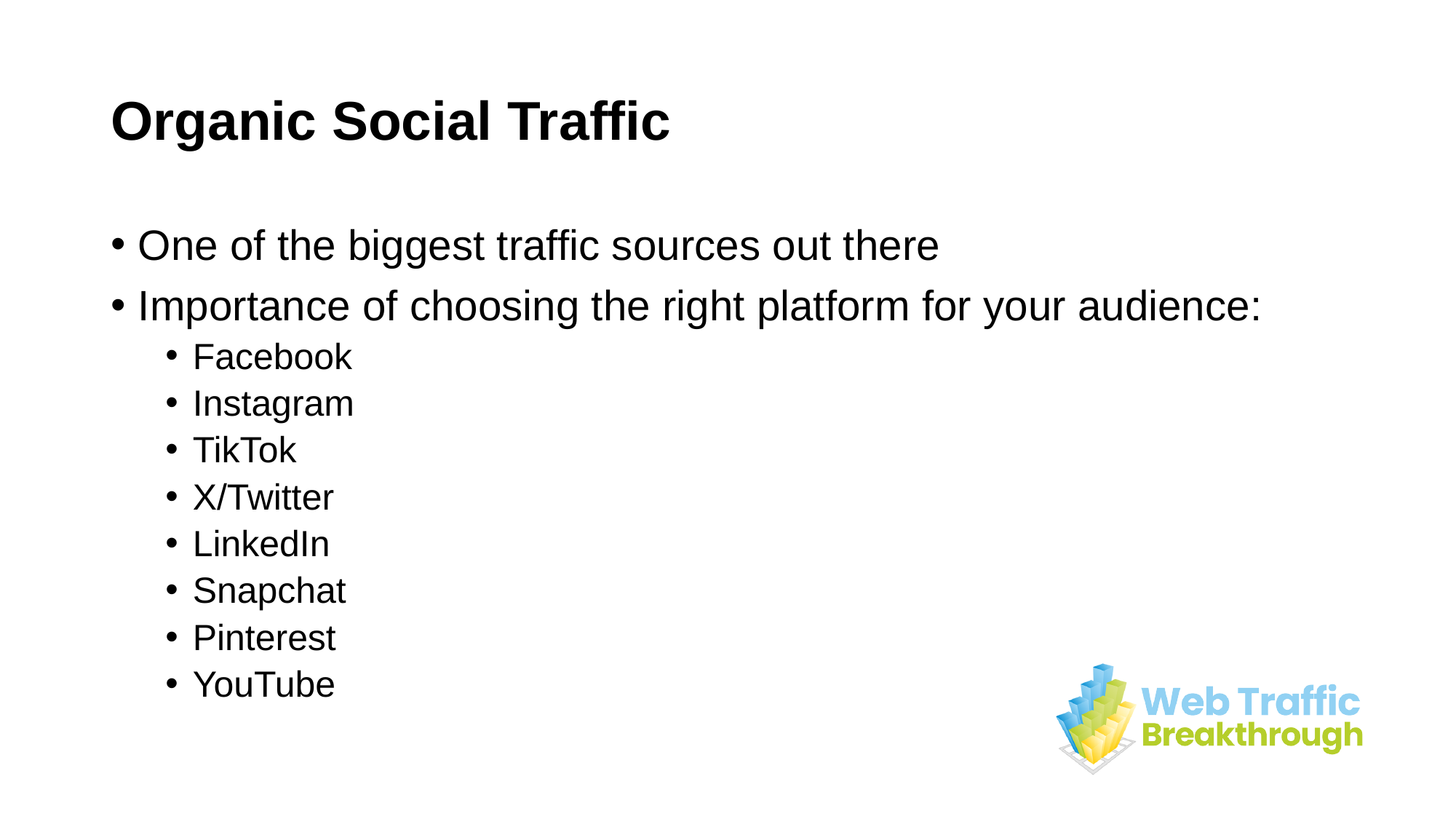

# Organic Social Traffic
One of the biggest traffic sources out there
Importance of choosing the right platform for your audience:
Facebook
Instagram
TikTok
X/Twitter
LinkedIn
Snapchat
Pinterest
YouTube